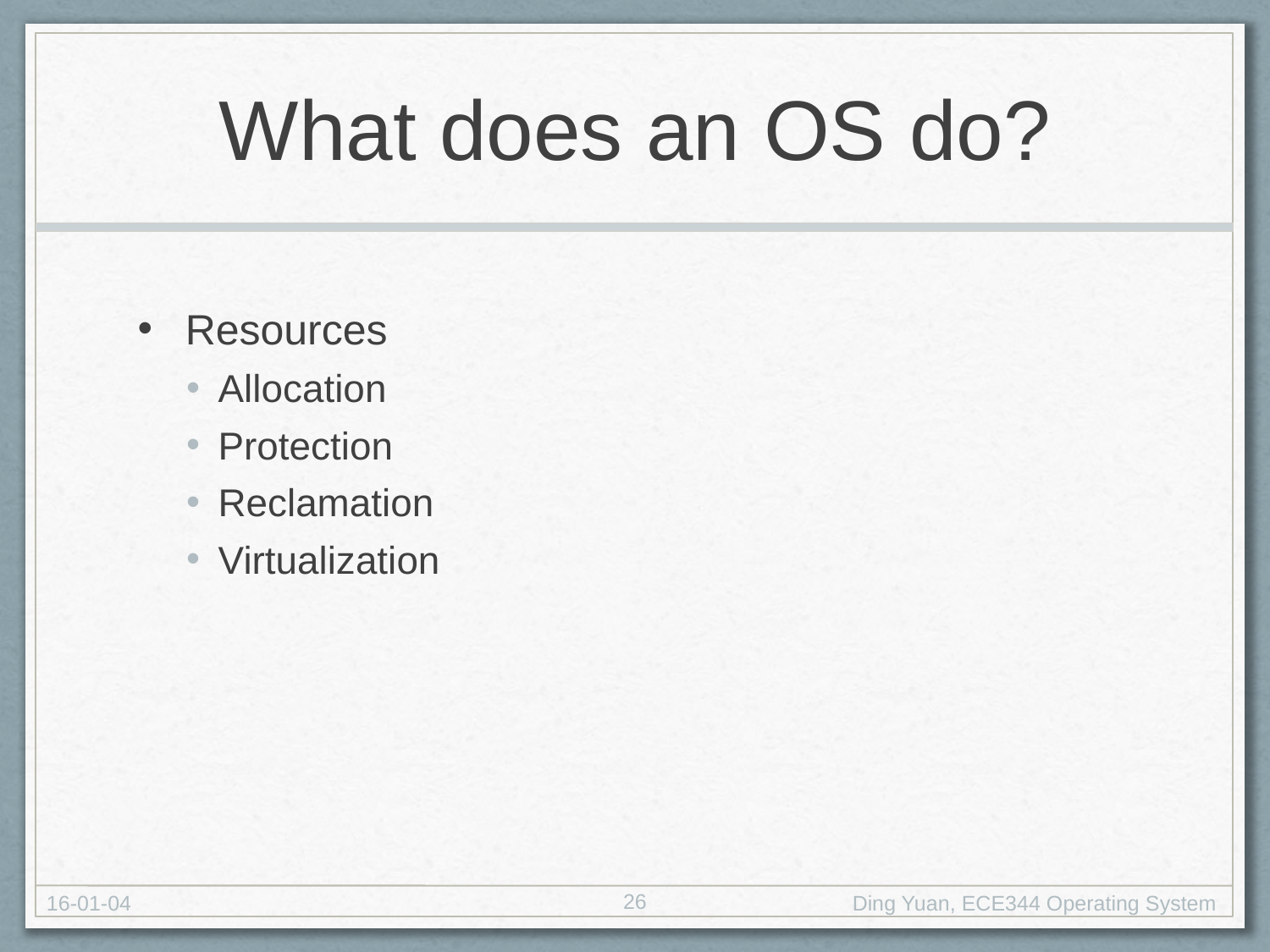

# What does an OS do?
Resources
Allocation
Protection
Reclamation
Virtualization
26
16-01-04
Ding Yuan, ECE344 Operating System